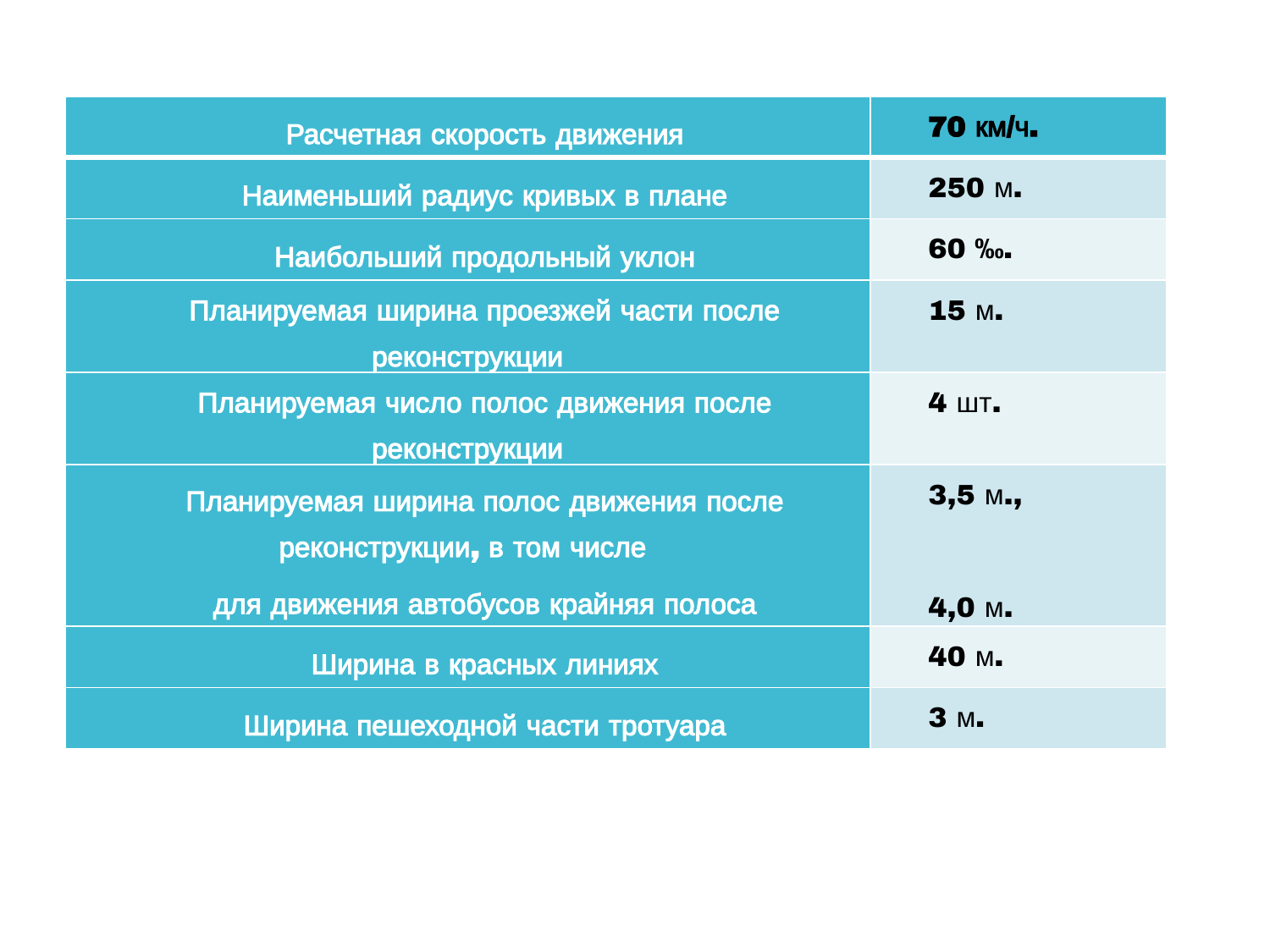

| Расчетная скорость движения | 70 км/ч. |
| --- | --- |
| Наименьший радиус кривых в плане | 250 м. |
| Наибольший продольный уклон | 60 ‰. |
| Планируемая ширина проезжей части после реконструкции | 15 м. |
| Планируемая число полос движения после реконструкции | 4 шт. |
| Планируемая ширина полос движения после реконструкции, в том числе для движения автобусов крайняя полоса | 3,5 м.,    4,0 м. |
| Ширина в красных линиях | 40 м. |
| Ширина пешеходной части тротуара | 3 м. |